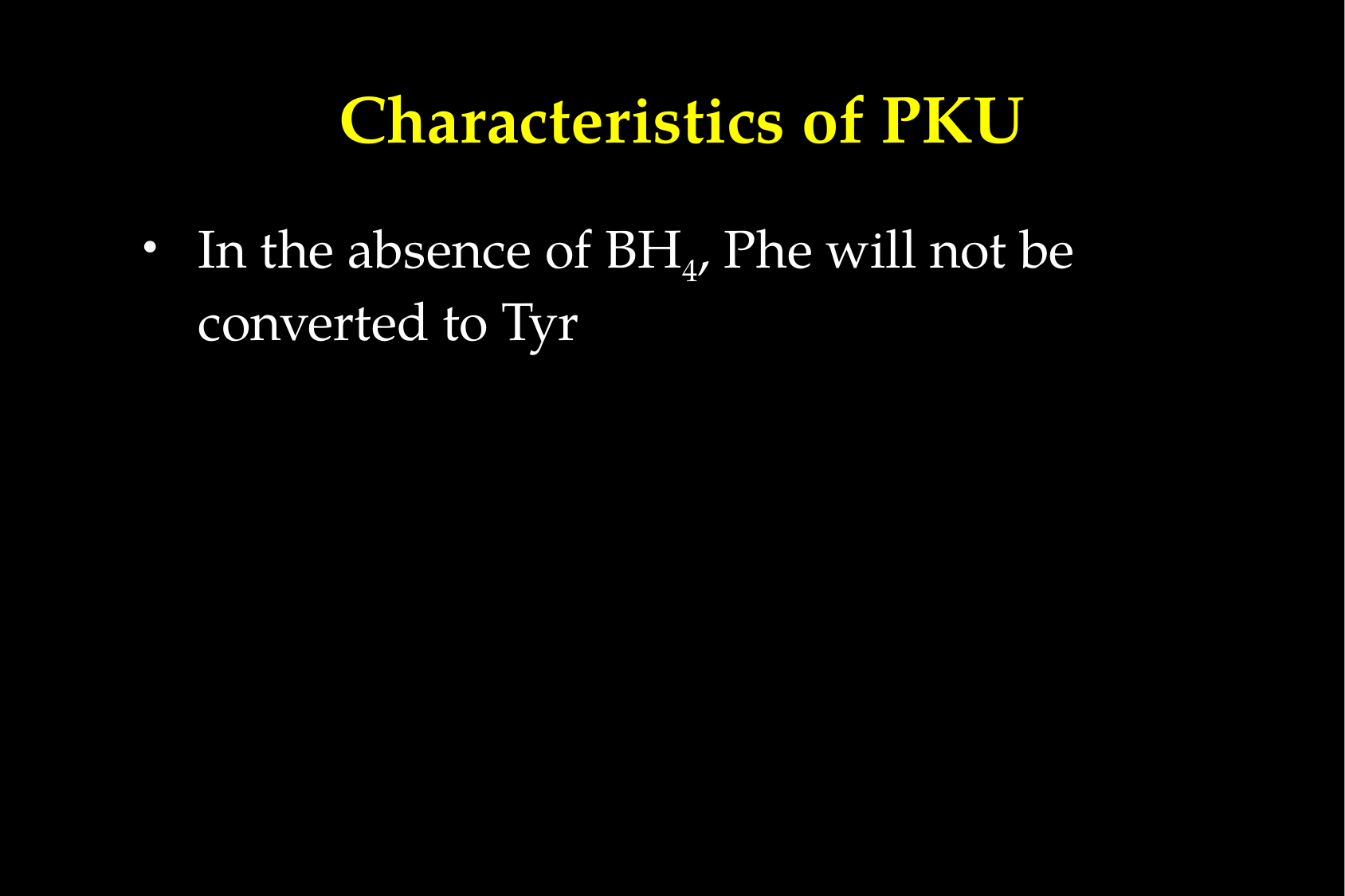

# Characteristics of PKU
In the absence of BH4, Phe will not be converted to Tyr